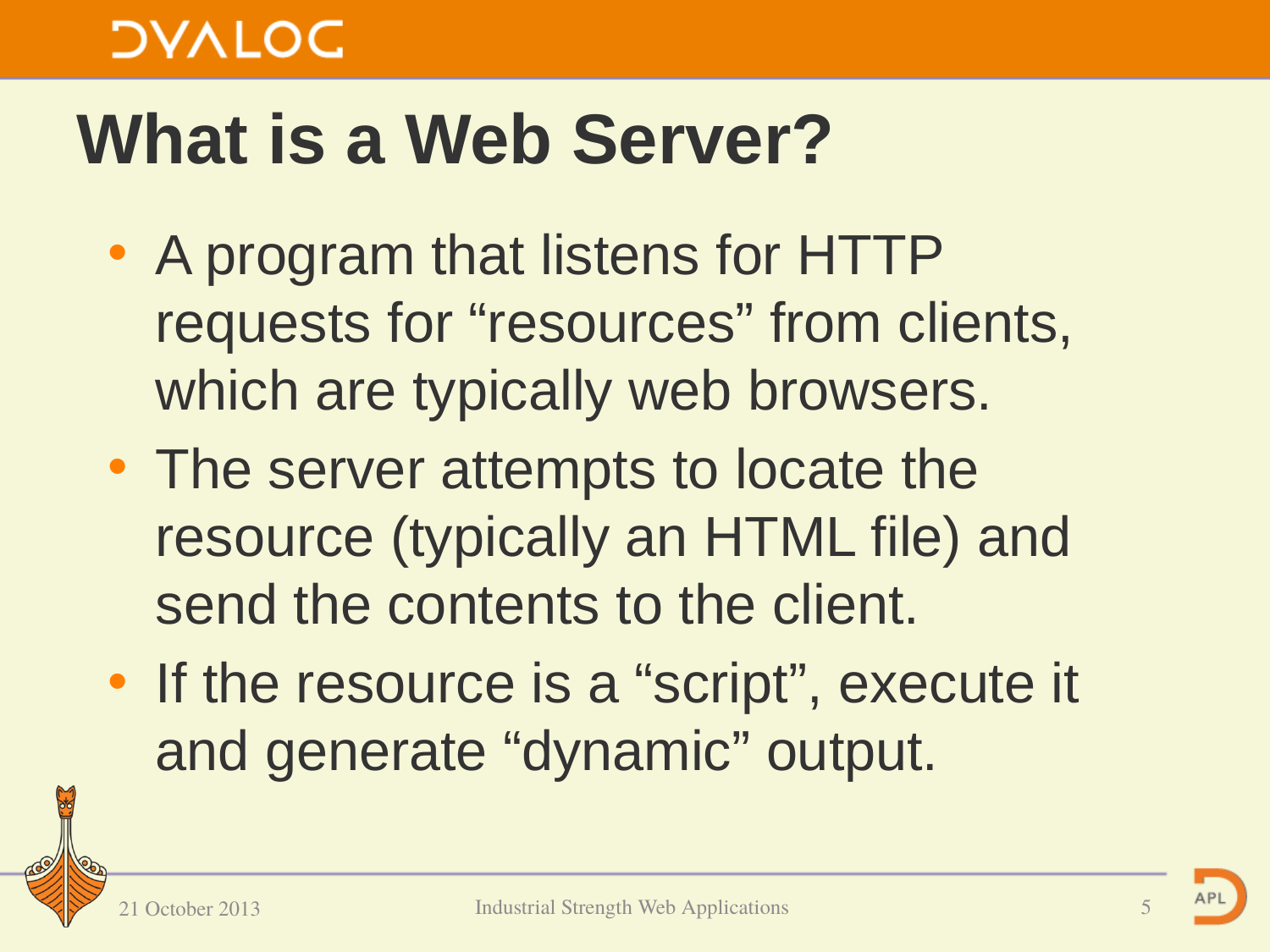

# What is a Web Server?
A program that listens for HTTP requests for “resources” from clients, which are typically web browsers.
The server attempts to locate the resource (typically an HTML file) and send the contents to the client.
If the resource is a “script”, execute it and generate “dynamic” output.
21 October 2013
 Industrial Strength Web Applications
5